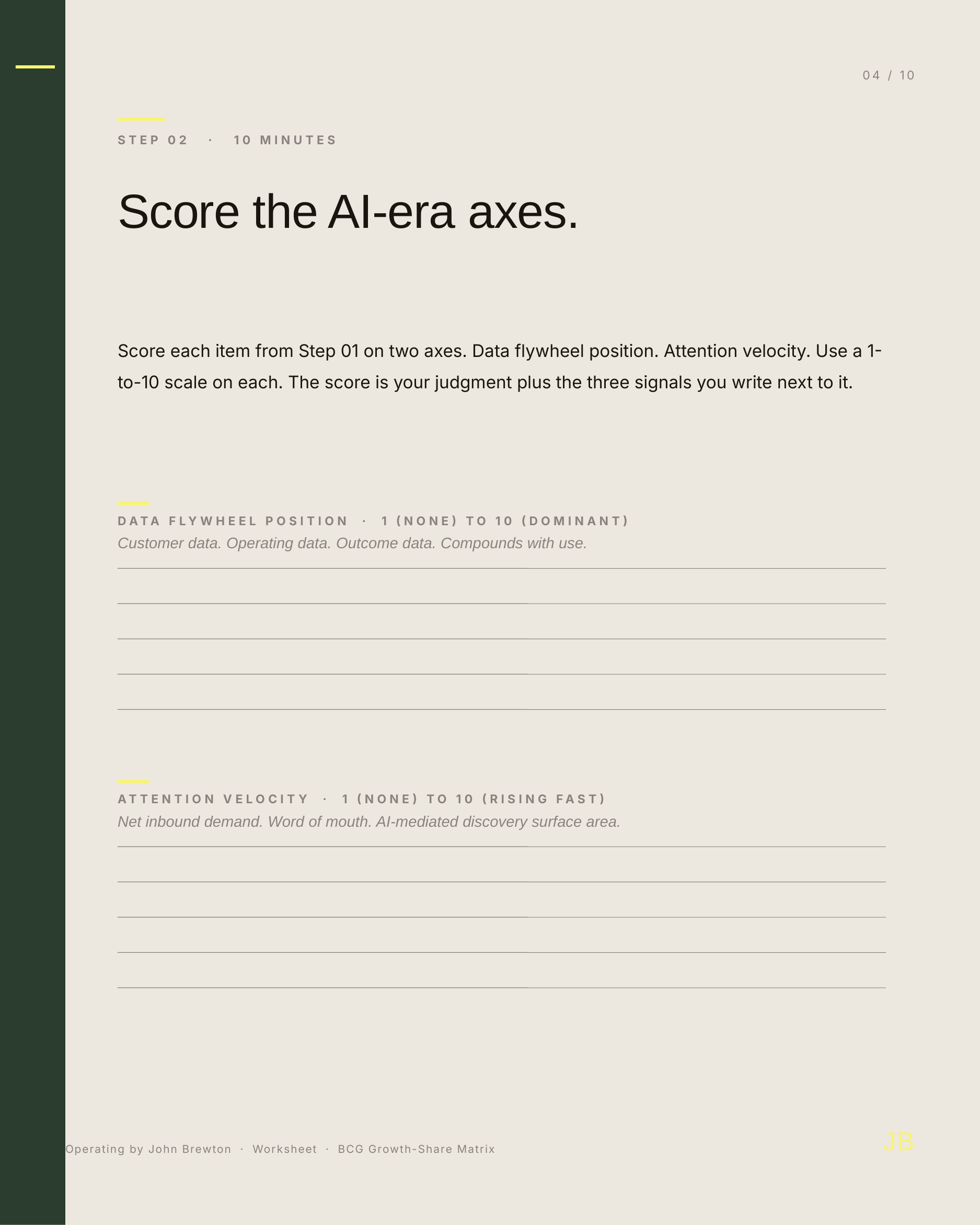

04 / 10

STEP 02   ·   10 MINUTES
Score the AI-era axes.
Score each item from Step 01 on two axes. Data flywheel position. Attention velocity. Use a 1-to-10 scale on each. The score is your judgment plus the three signals you write next to it.

DATA FLYWHEEL POSITION  ·  1 (NONE) TO 10 (DOMINANT)
Customer data. Operating data. Outcome data. Compounds with use.

ATTENTION VELOCITY  ·  1 (NONE) TO 10 (RISING FAST)
Net inbound demand. Word of mouth. AI-mediated discovery surface area.

JB
Operating by John Brewton  ·  Worksheet  ·  BCG Growth-Share Matrix